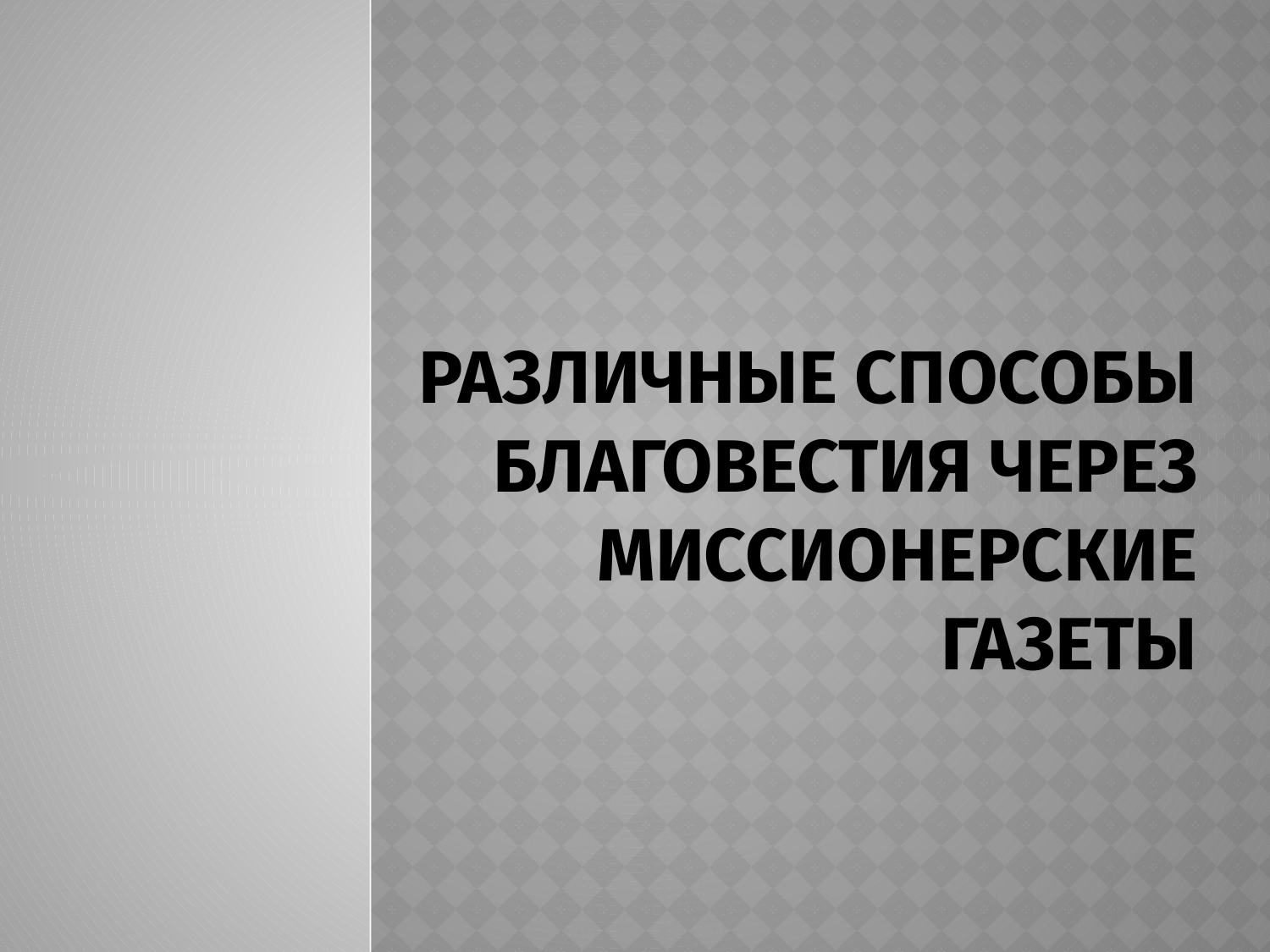

# Различные способы благовестия через миссионерские газеты